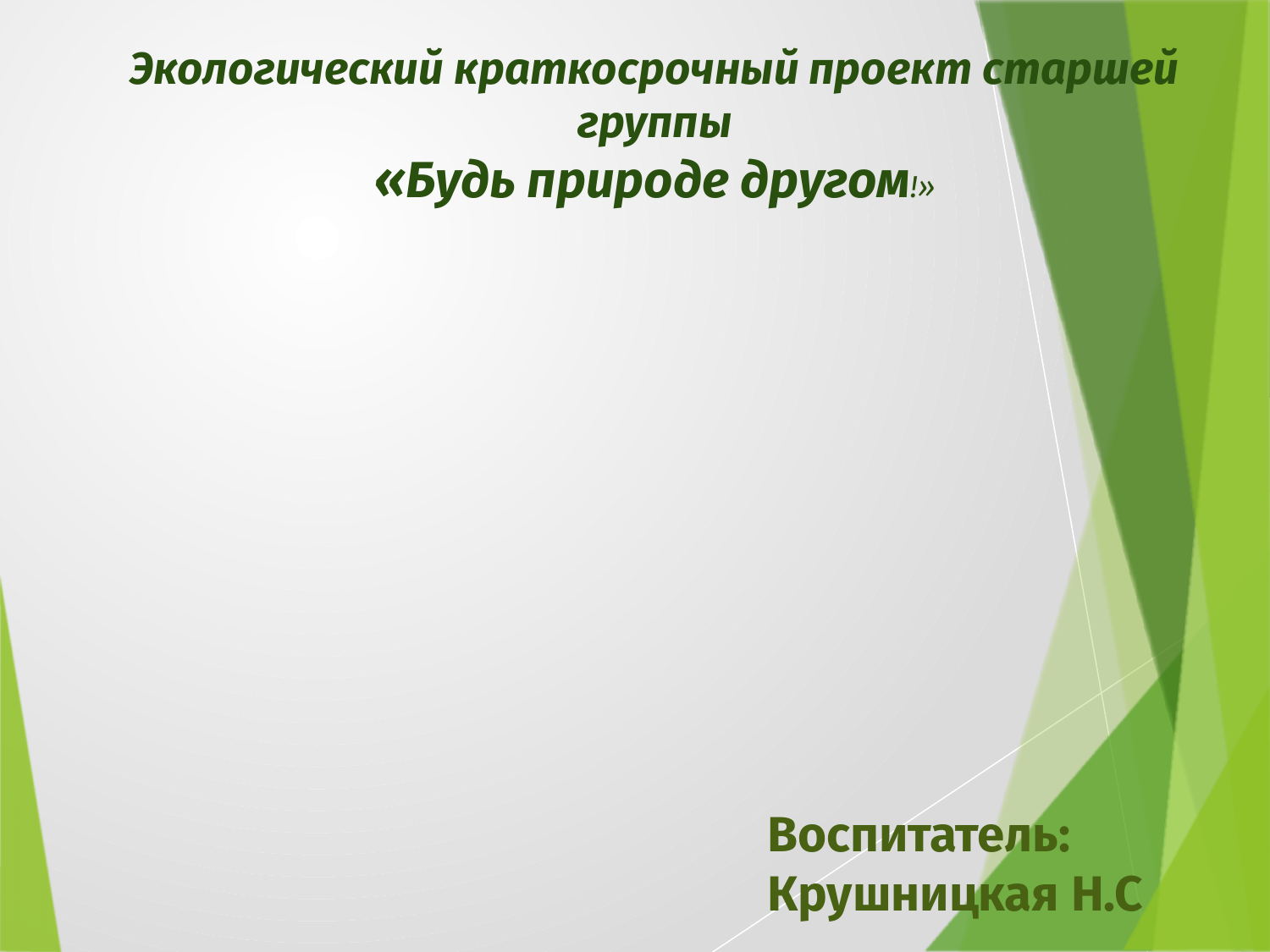

# Экологический краткосрочный проект старшей группы «Будь природе другом!»
Воспитатель: Крушницкая Н.С